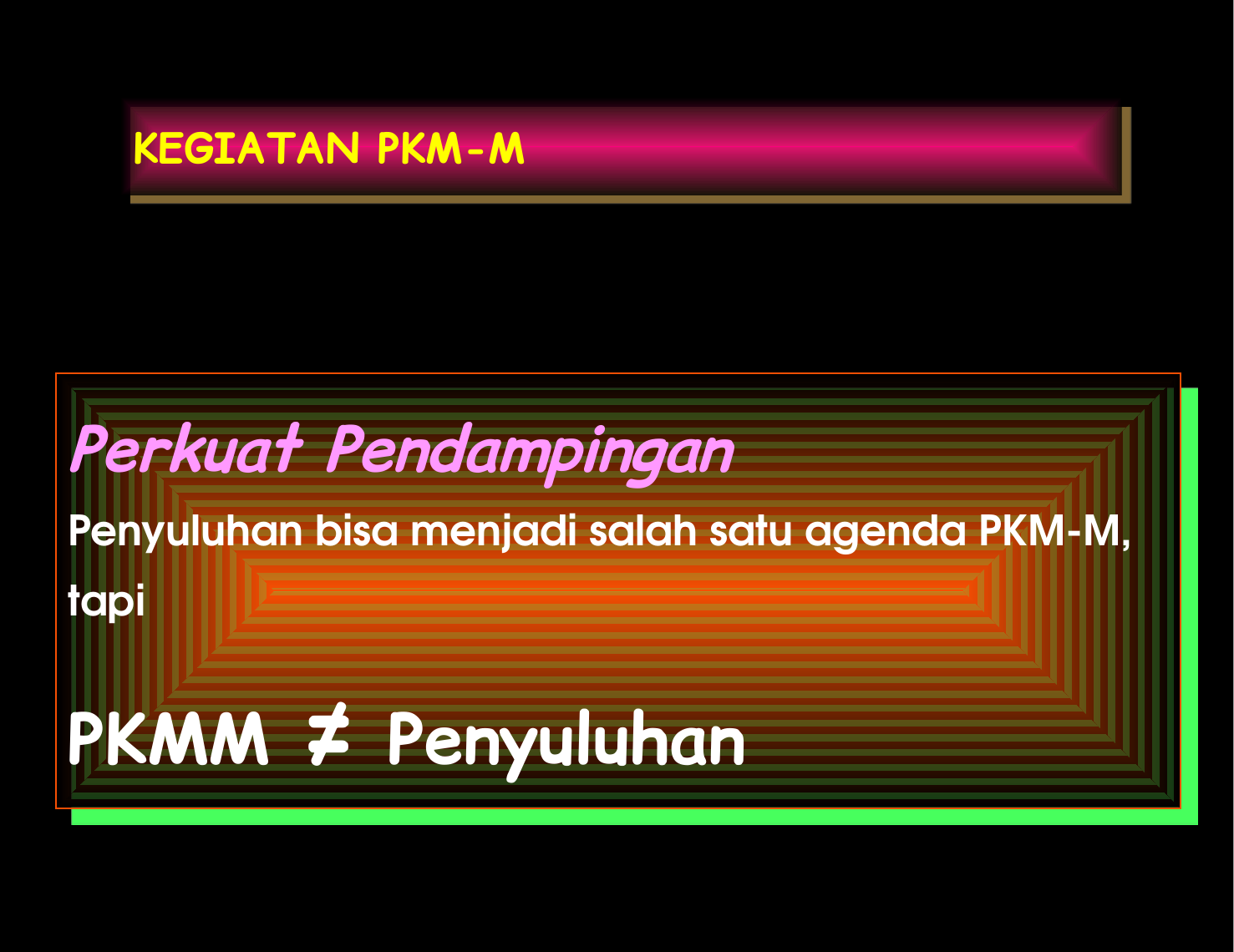

KEGIATAN PKM-M

Perkuat Pendampingan
Penyuluhan bisa menjadi salah satu agenda PKM-M, tapi
PKMM ≠ Penyuluhan